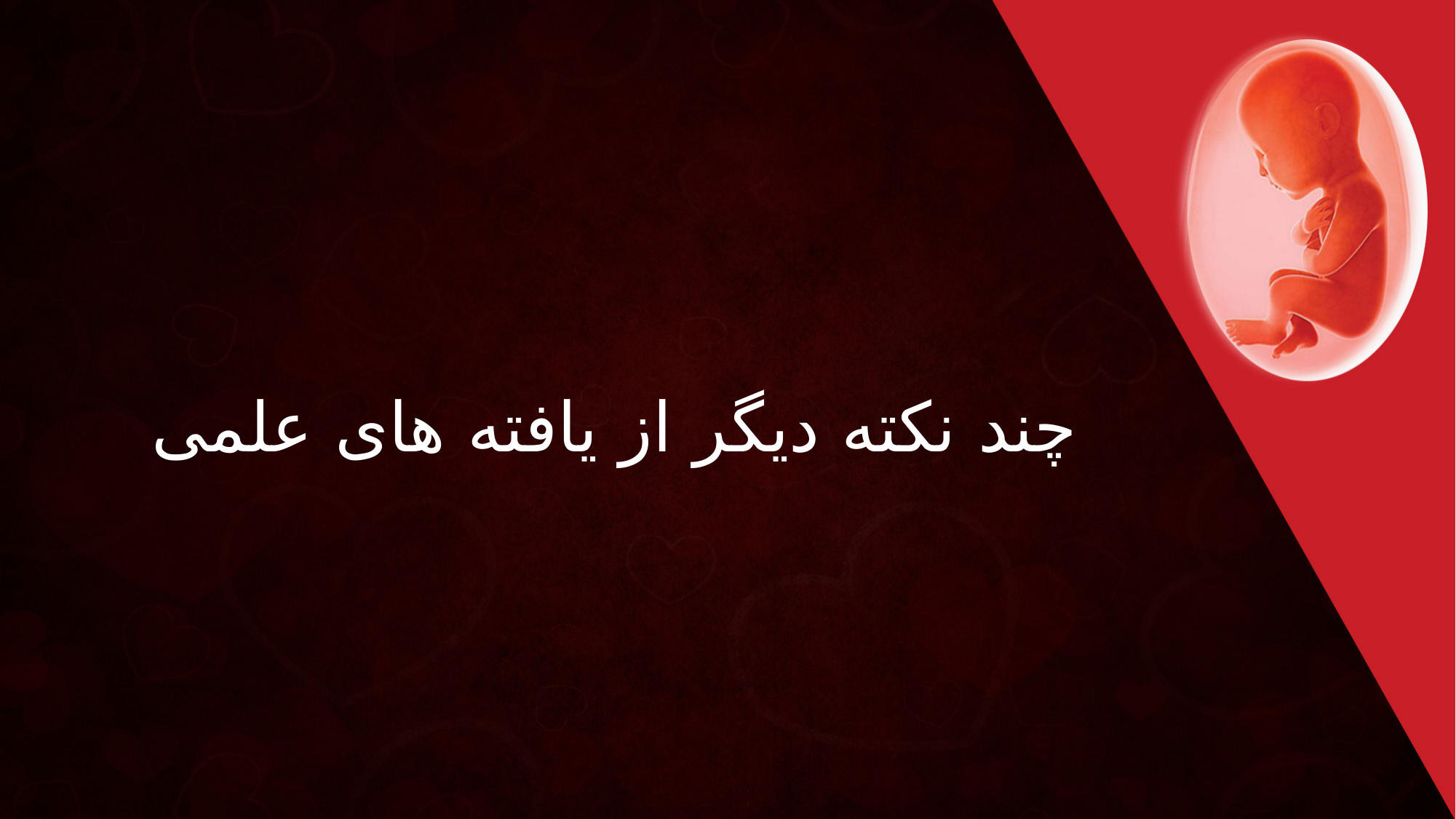

# چند نکته دیگر از یافته های علمی